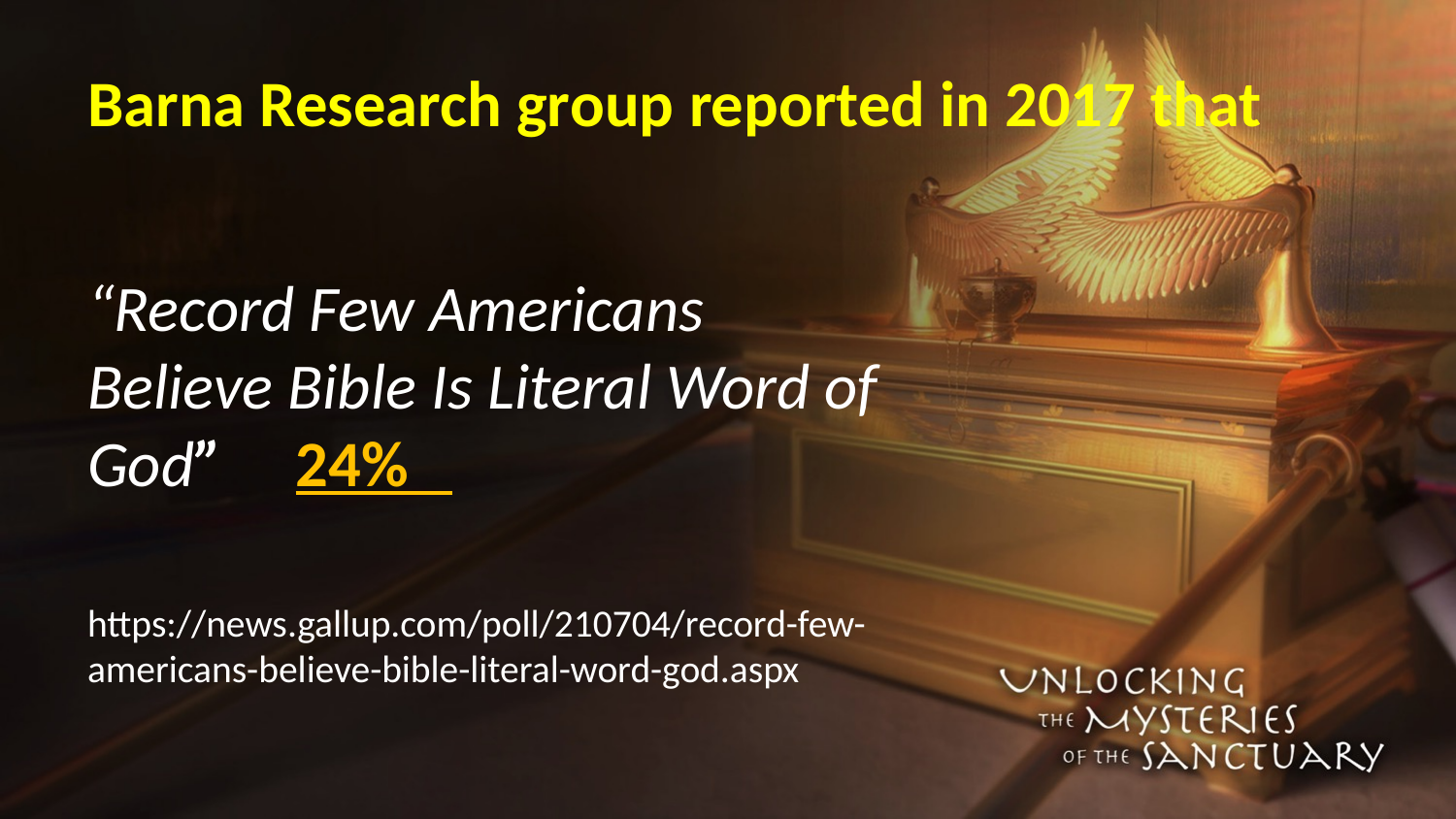

# Barna Research group reported in 2017 that

“Record Few Americans Believe Bible Is Literal Word of God”     24%

https://news.gallup.com/poll/210704/record-few-americans-believe-bible-literal-word-god.aspx